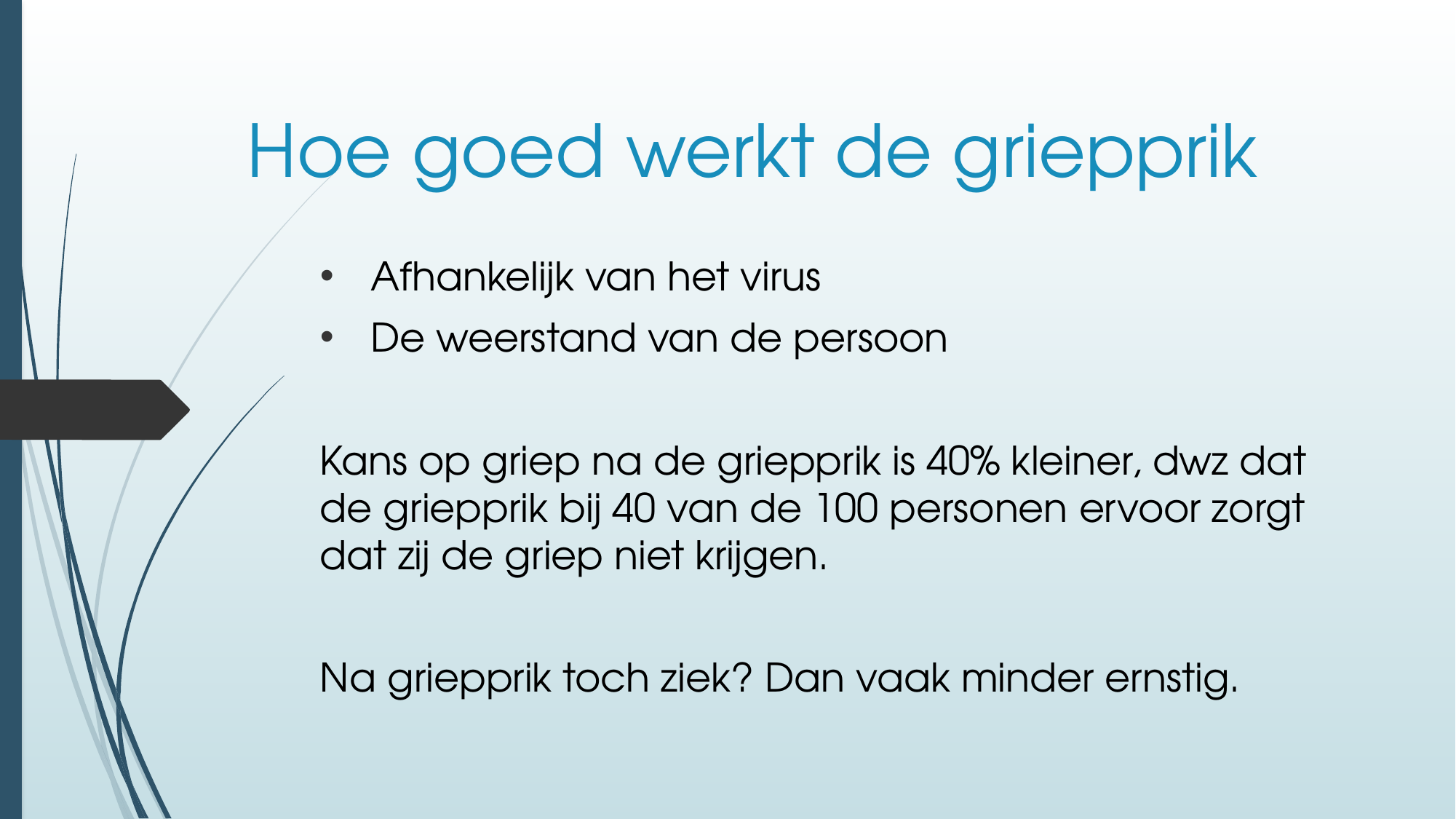

# Hoe goed werkt de griepprik
Afhankelijk van het virus
De weerstand van de persoon

Kans op griep na de griepprik is 40% kleiner, dwz dat de griepprik bij 40 van de 100 personen ervoor zorgt dat zij de griep niet krijgen.

Na griepprik toch ziek? Dan vaak minder ernstig.